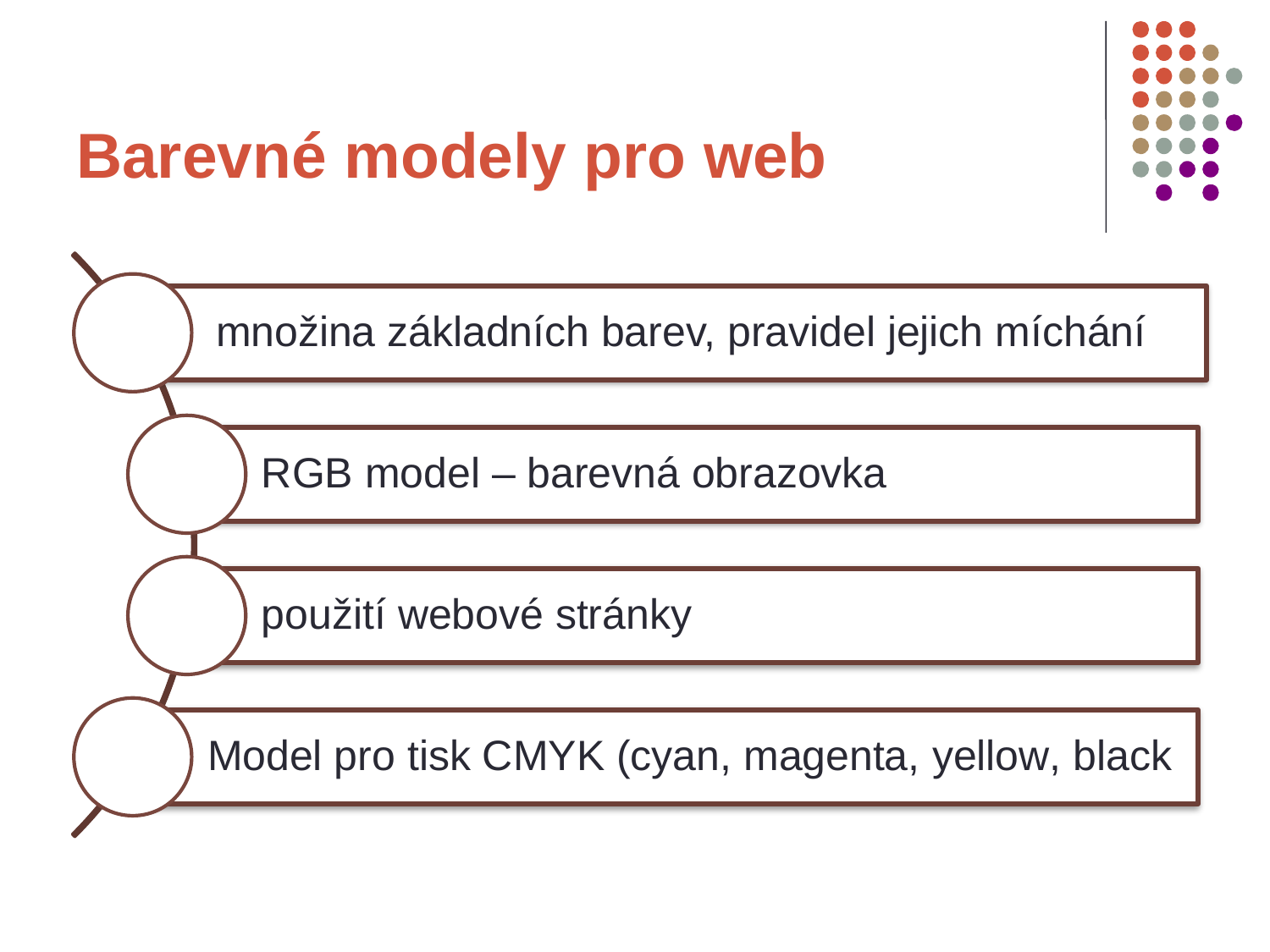

# Barevné modely pro web
množina základních barev, pravidel jejich míchání
RGB model – barevná obrazovka
použití webové stránky
Model pro tisk CMYK (cyan, magenta, yellow, black